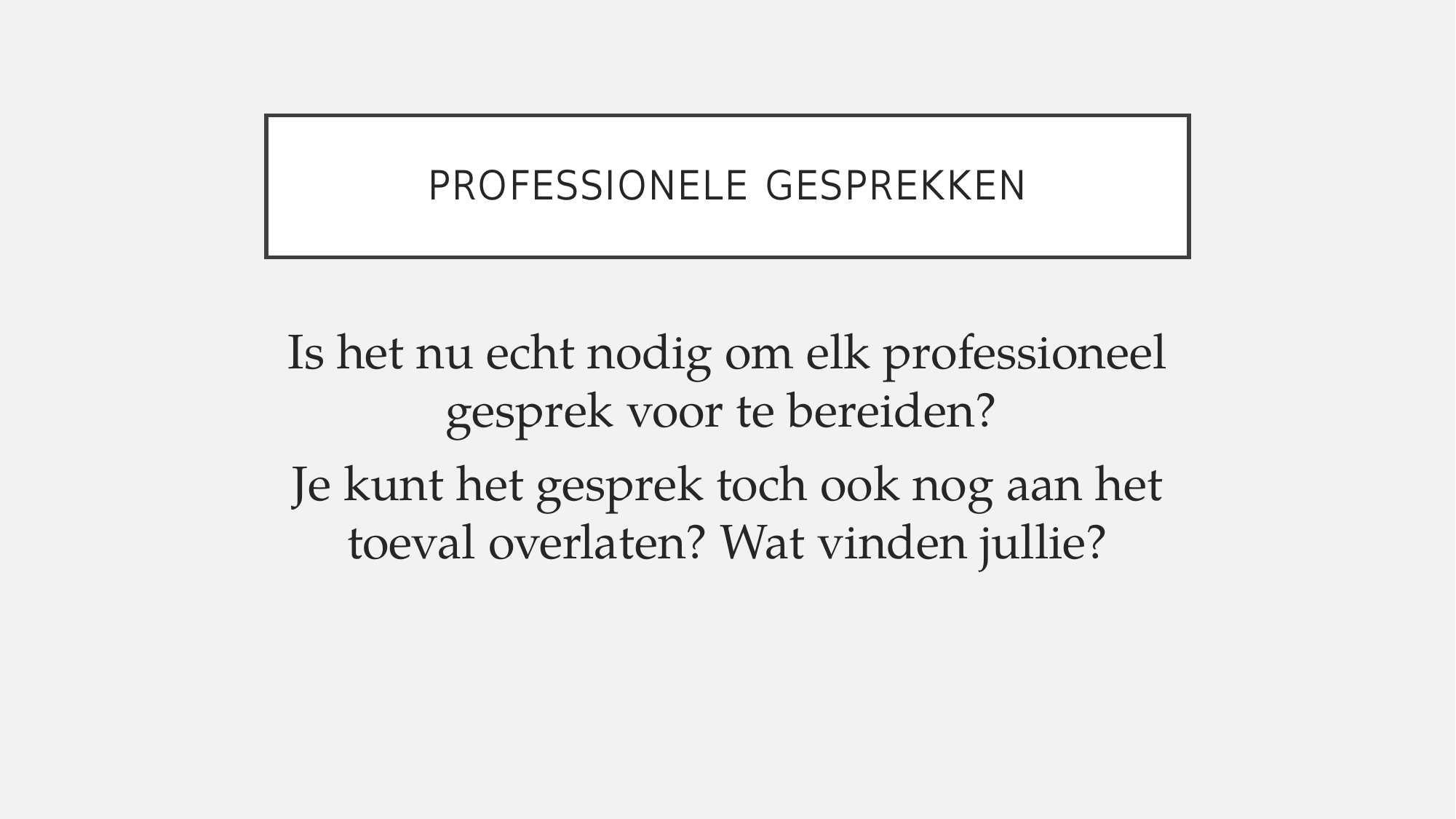

# Professionele gesprekken
Is het nu echt nodig om elk professioneel gesprek voor te bereiden?
Je kunt het gesprek toch ook nog aan het toeval overlaten? Wat vinden jullie?